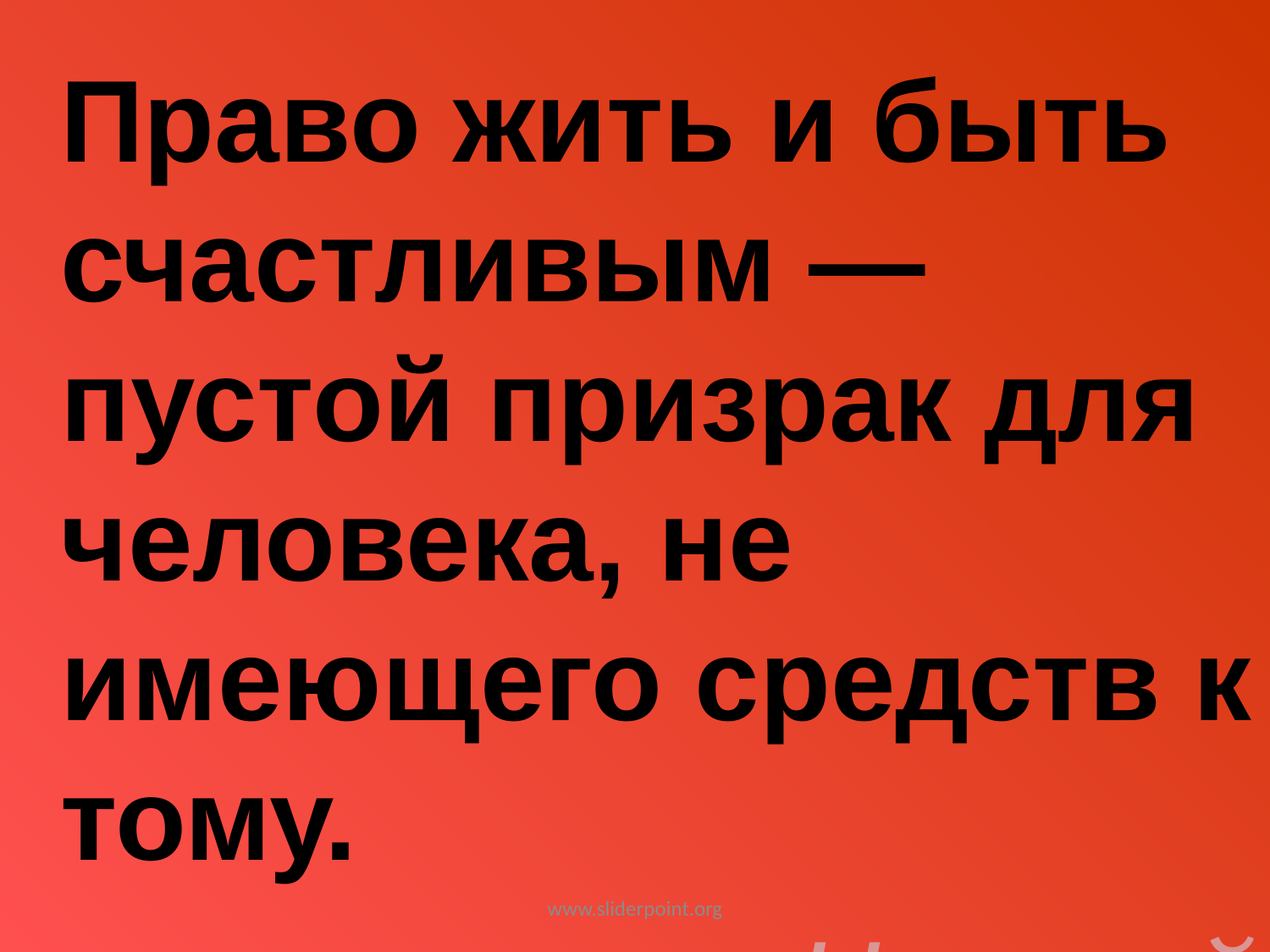

Право жить и быть счастливым — пустой призрак для человека, не имеющего средств к тому.
Николай Чернышевский

www.sliderpoint.org